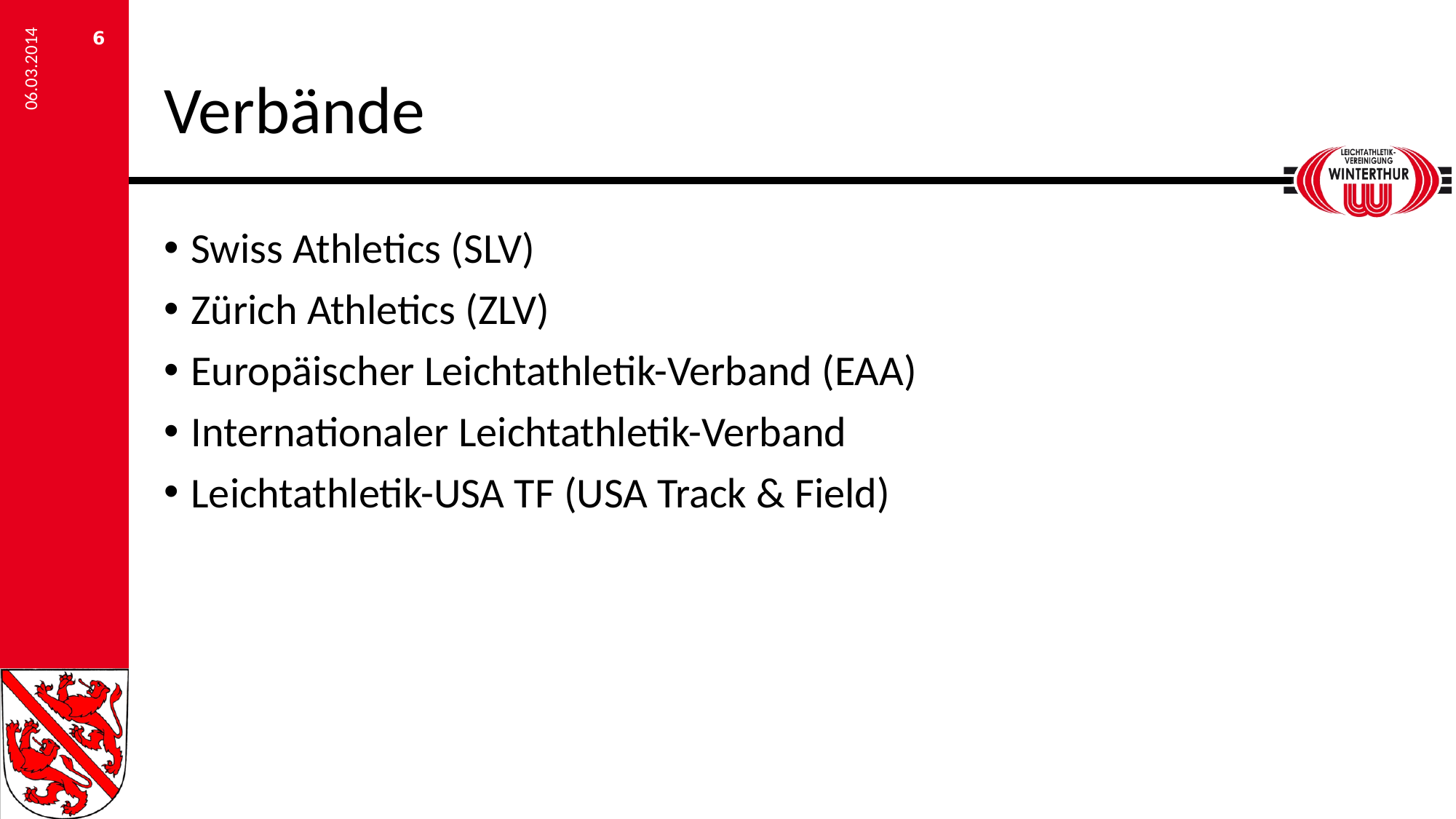

6
# Verbände
06.03.2014
Swiss Athletics (SLV)
Zürich Athletics (ZLV)
Europäischer Leichtathletik-Verband (EAA)
Internationaler Leichtathletik-Verband
Leichtathletik-USA TF (USA Track & Field)